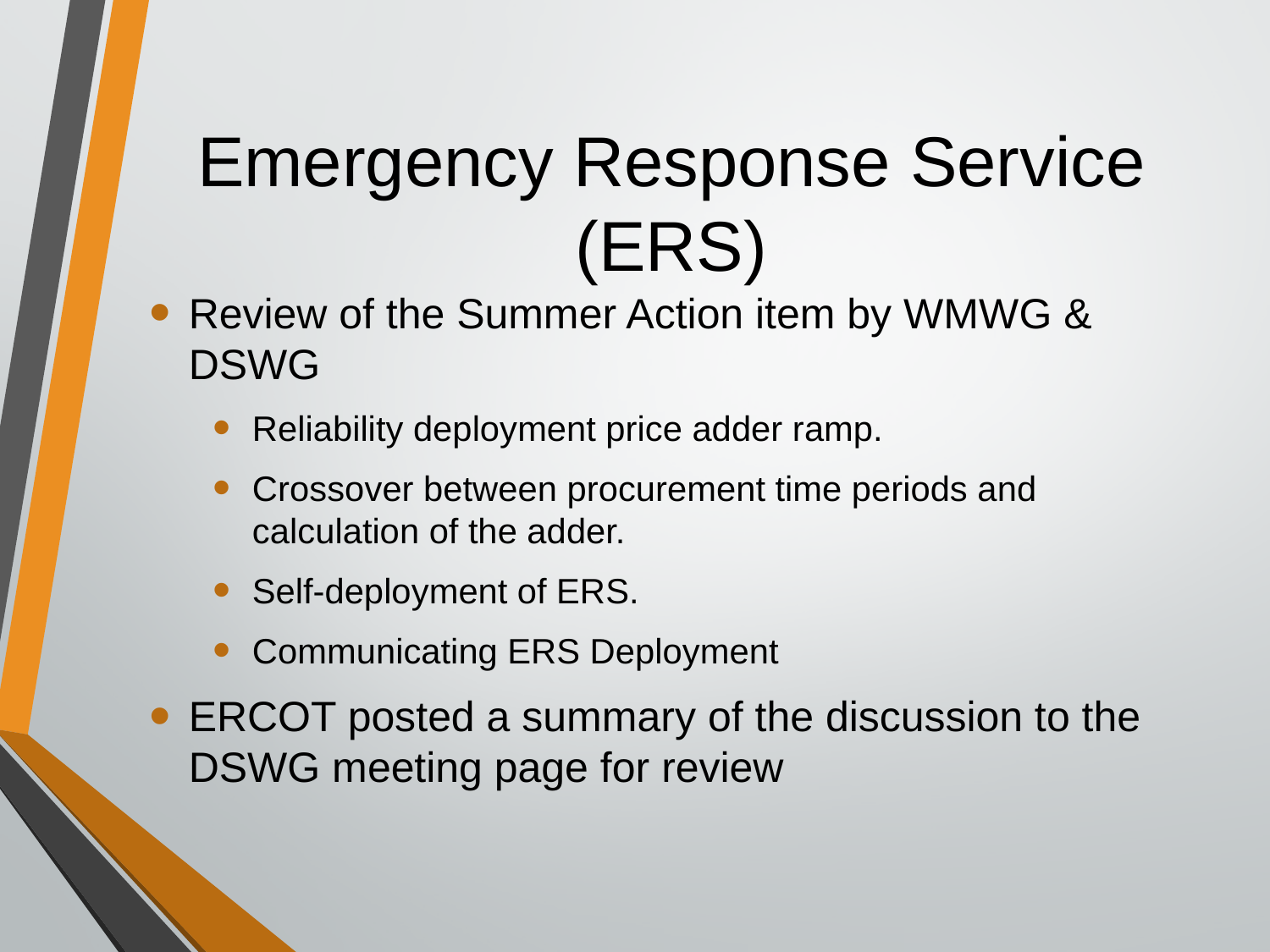

# Emergency Response Service (ERS)
Review of the Summer Action item by WMWG & DSWG
Reliability deployment price adder ramp.
Crossover between procurement time periods and calculation of the adder.
Self-deployment of ERS.
Communicating ERS Deployment
ERCOT posted a summary of the discussion to the DSWG meeting page for review